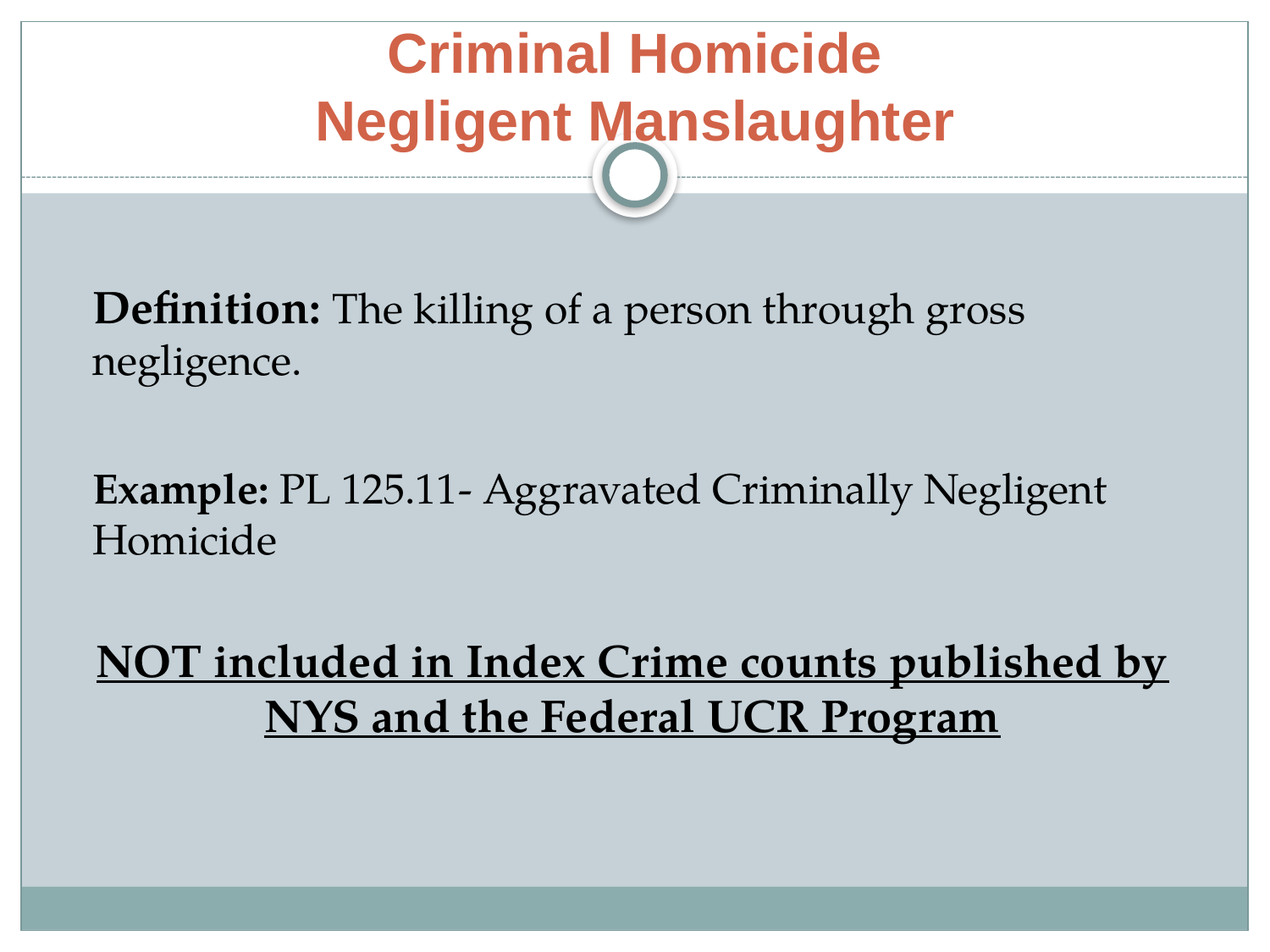

# Criminal Homicide Negligent Manslaughter

Definition: The killing of a person through gross negligence.

Example: PL 125.11- Aggravated Criminally Negligent Homicide

NOT included in Index Crime counts published by NYS and the Federal UCR Program